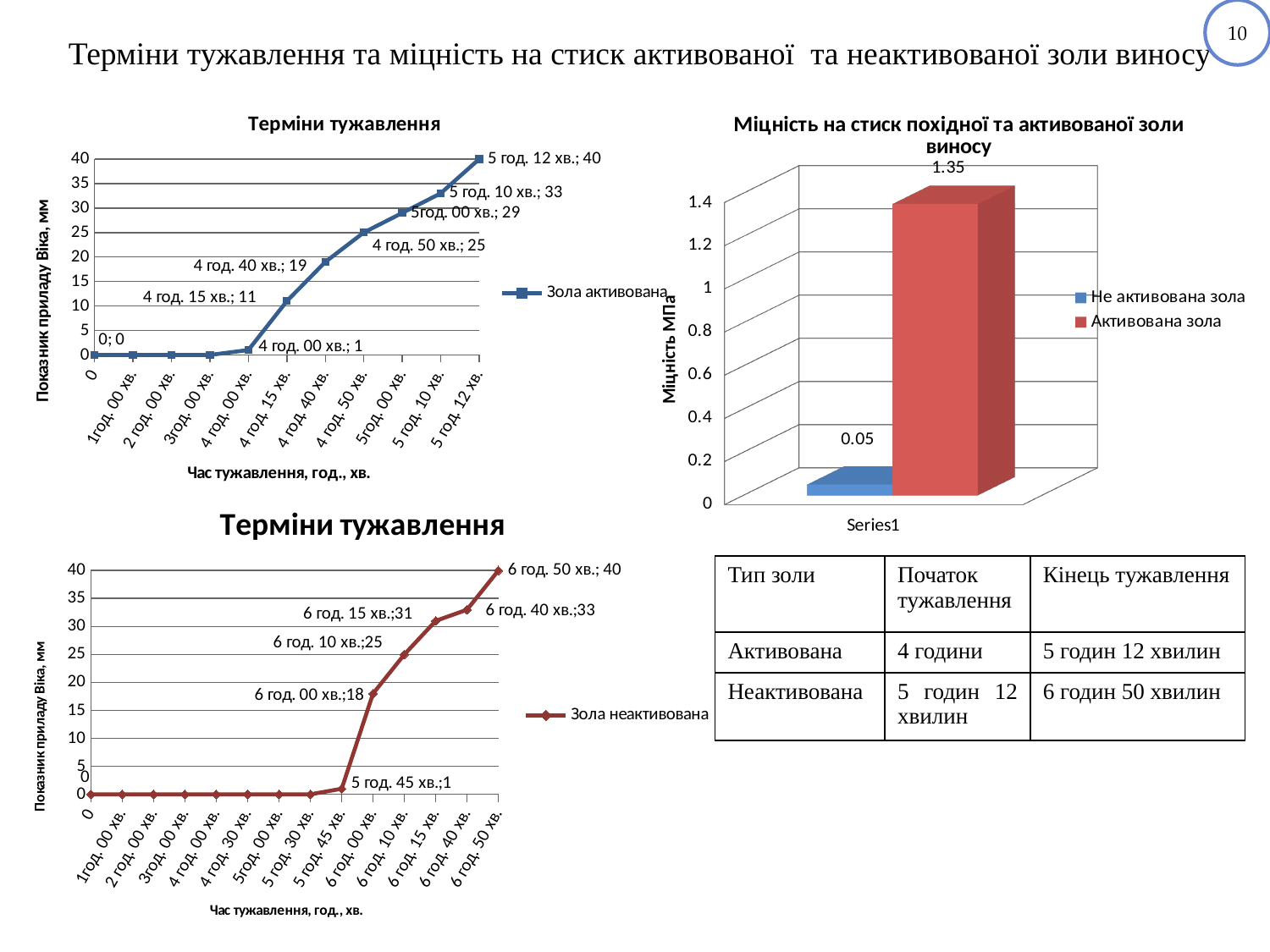

10
Терміни тужавлення та міцність на стиск активованої  та неактивованої золи виносу

[unsupported chart]

### Chart: Терміни тужавлення

| Category | Зола активована |
|---|---|
| 0 | 0.0 |
| 1год. 00 хв. | 0.0 |
| 2 год. 00 хв. | 0.0 |
| 3год. 00 хв. | 0.0 |
| 4 год. 00 хв. | 1.0 |
| 4 год. 15 хв. | 11.0 |
| 4 год. 40 хв. | 19.0 |
| 4 год. 50 хв. | 25.0 |
| 5год. 00 хв. | 29.0 |
| 5 год. 10 хв. | 33.0 |
| 5 год. 12 хв. | 40.0 |

### Chart: Терміни тужавлення

| Category | Зола активована | Зола неактивована |
|---|---|---|
| 0 | None | 0.0 |
| 1год. 00 хв. | None | 0.0 |
| 2 год. 00 хв. | None | 0.0 |
| 3год. 00 хв. | None | 0.0 |
| 4 год. 00 хв. | None | 0.0 |
| 4 год. 30 хв. | None | 0.0 |
| 5год. 00 хв. | None | 0.0 |
| 5 год. 30 хв. | None | 0.0 |
| 5 год. 45 хв. | None | 1.0 |
| 6 год. 00 хв. | None | 18.0 |
| 6 год. 10 хв. | None | 25.0 |
| 6 год. 15 хв. | None | 31.0 |
| 6 год. 40 хв. | None | 33.0 |
| 6 год. 50 хв. | None | 40.0 |
| Тип золи | Початок тужавлення | Кінець тужавлення |
| --- | --- | --- |
| Активована | 4 години | 5 годин 12 хвилин |
| Неактивована | 5 годин 12 хвилин | 6 годин 50 хвилин |